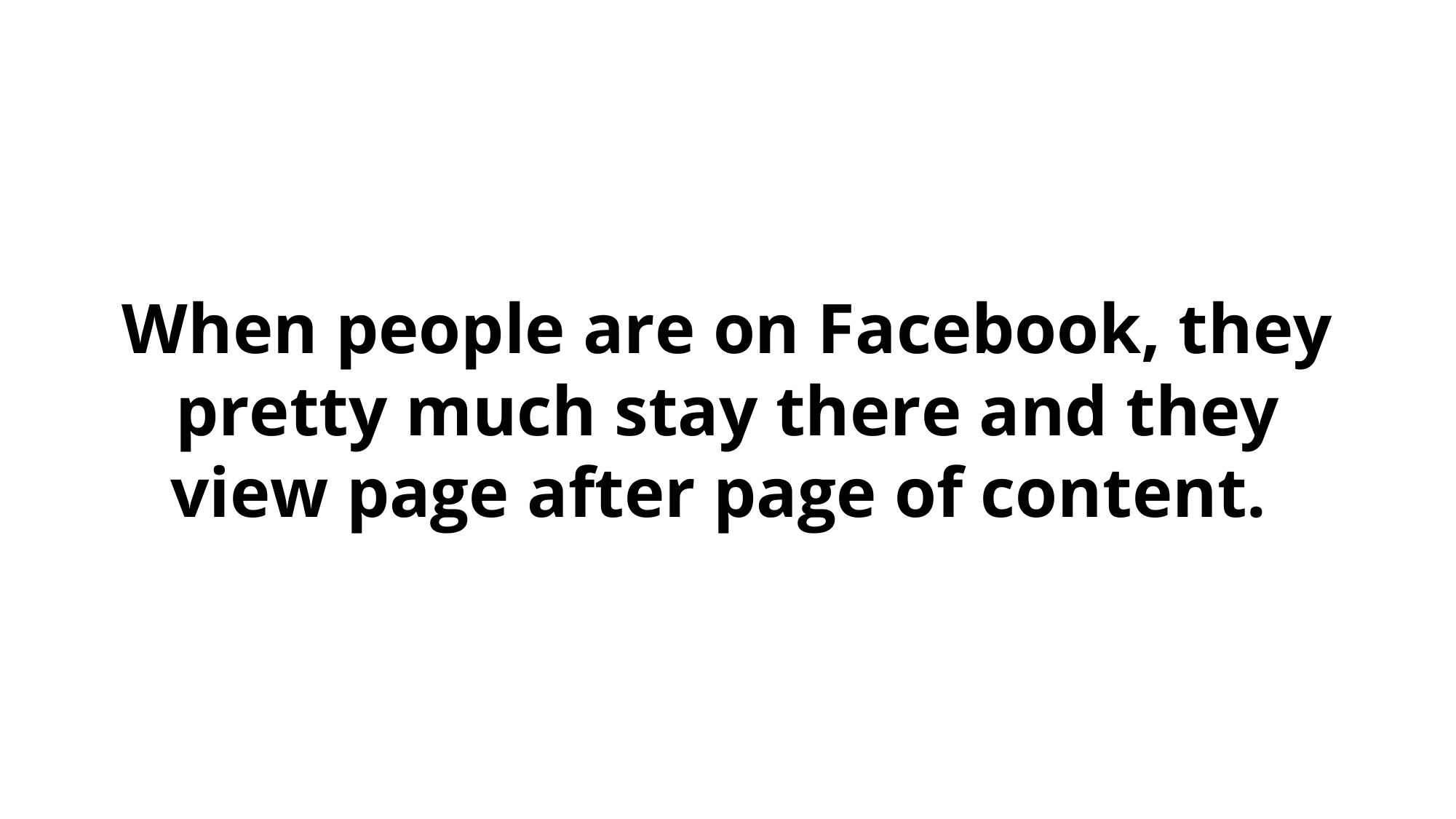

When people are on Facebook, they pretty much stay there and they view page after page of content.